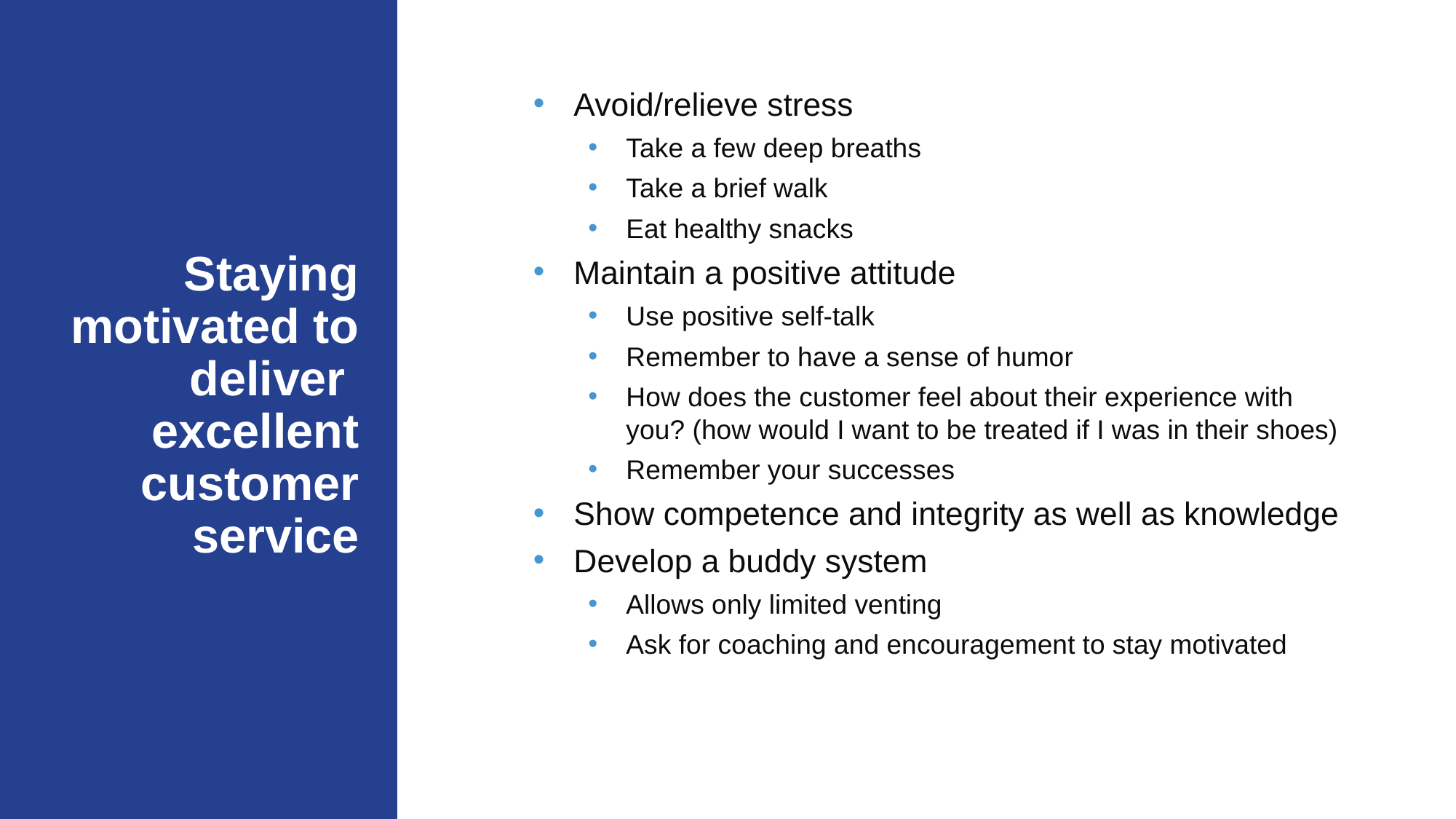

Avoid/relieve stress
Take a few deep breaths
Take a brief walk
Eat healthy snacks
Maintain a positive attitude
Use positive self-talk
Remember to have a sense of humor
How does the customer feel about their experience with  you? (how would I want to be treated if I was in their shoes)
Remember your successes
Show competence and integrity as well as knowledge
Develop a buddy system
Allows only limited venting
Ask for coaching and encouragement to stay motivated

# Staying motivated to deliver  excellent customer service